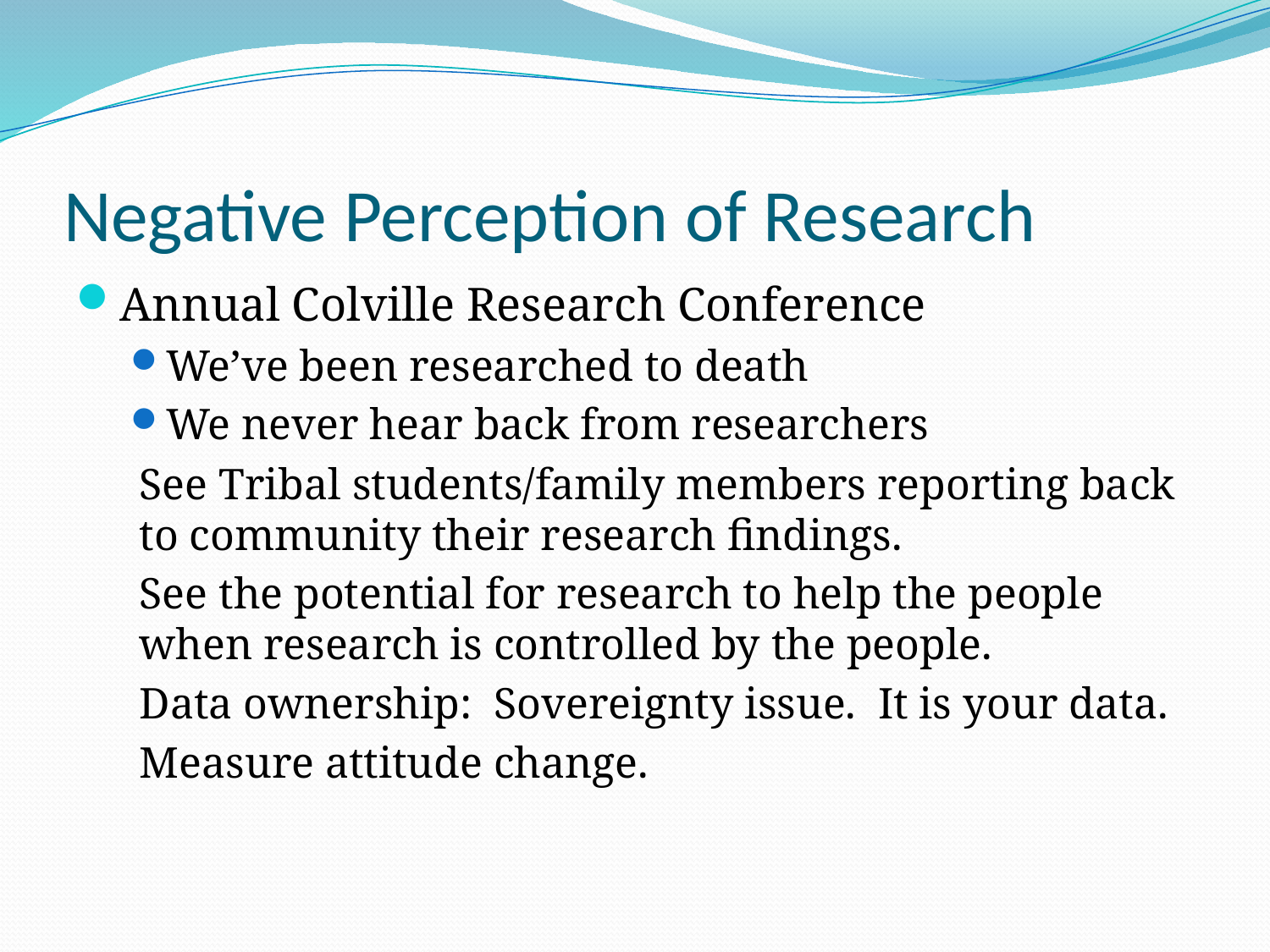

# Negative Perception of Research
Annual Colville Research Conference
We’ve been researched to death
We never hear back from researchers
See Tribal students/family members reporting back to community their research findings.
See the potential for research to help the people when research is controlled by the people.
Data ownership:  Sovereignty issue.  It is your data.
Measure attitude change.